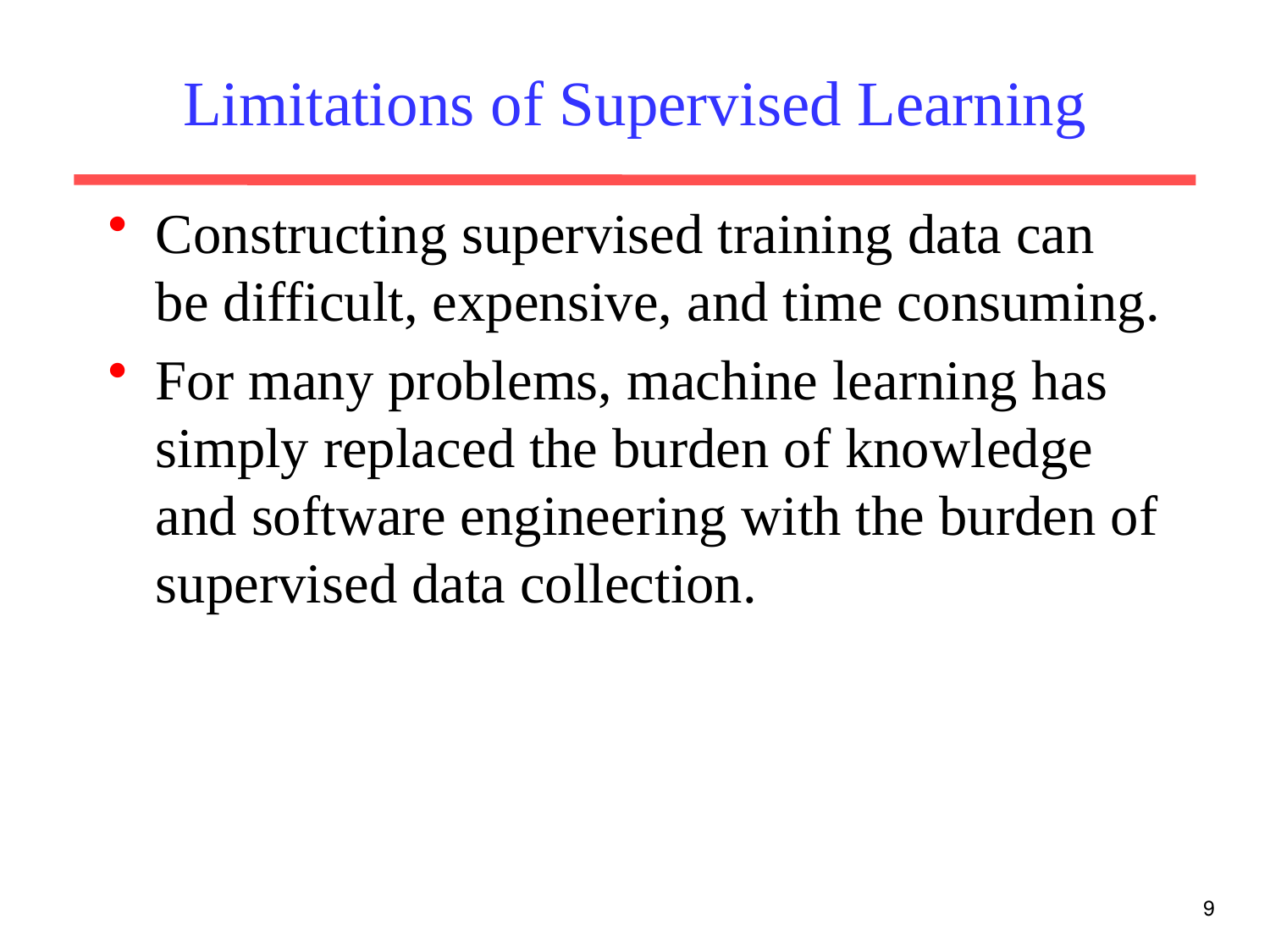

# Limitations of Supervised Learning
Constructing supervised training data can be difficult, expensive, and time consuming.
For many problems, machine learning has simply replaced the burden of knowledge and software engineering with the burden of supervised data collection.
9